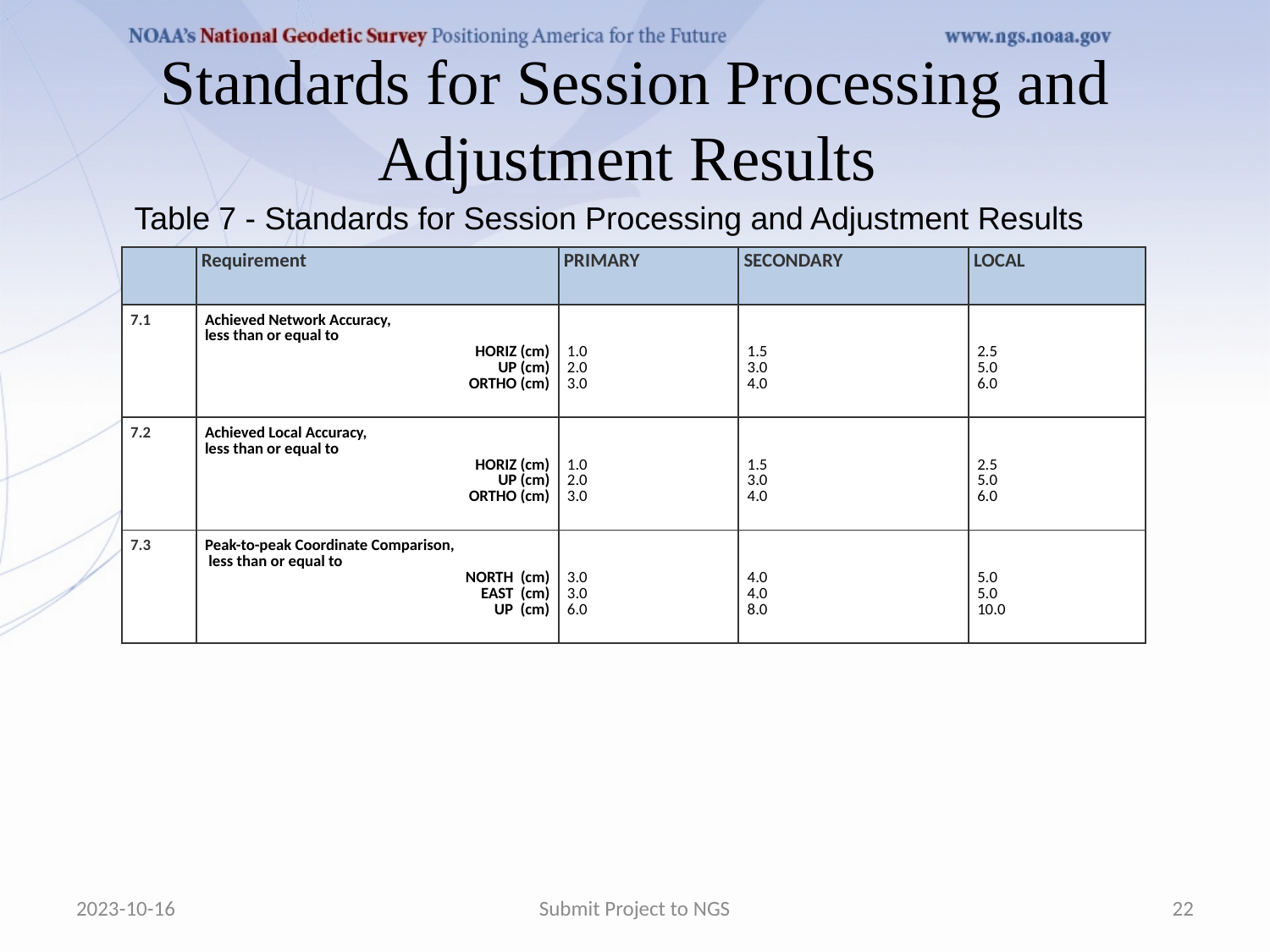

Standards for Session Processing and Adjustment Results
Table 7 - Standards for Session Processing and Adjustment Results
|  | Requirement | PRIMARY | SECONDARY | LOCAL |
| --- | --- | --- | --- | --- |
| 7.1 | Achieved Network Accuracy, less than or equal to HORIZ (cm) UP (cm) ORTHO (cm) | 1.0 2.0 3.0 | 1.5 3.0 4.0 | 2.5 5.0 6.0 |
| 7.2 | Achieved Local Accuracy, less than or equal to HORIZ (cm) UP (cm) ORTHO (cm) | 1.0 2.0 3.0 | 1.5 3.0 4.0 | 2.5 5.0 6.0 |
| 7.3 | Peak-to-peak Coordinate Comparison, less than or equal to NORTH  (cm) EAST  (cm) UP  (cm) | 3.0 3.0 6.0 | 4.0 4.0 8.0 | 5.0 5.0 10.0 |
2023-10-16
Submit Project to NGS
22